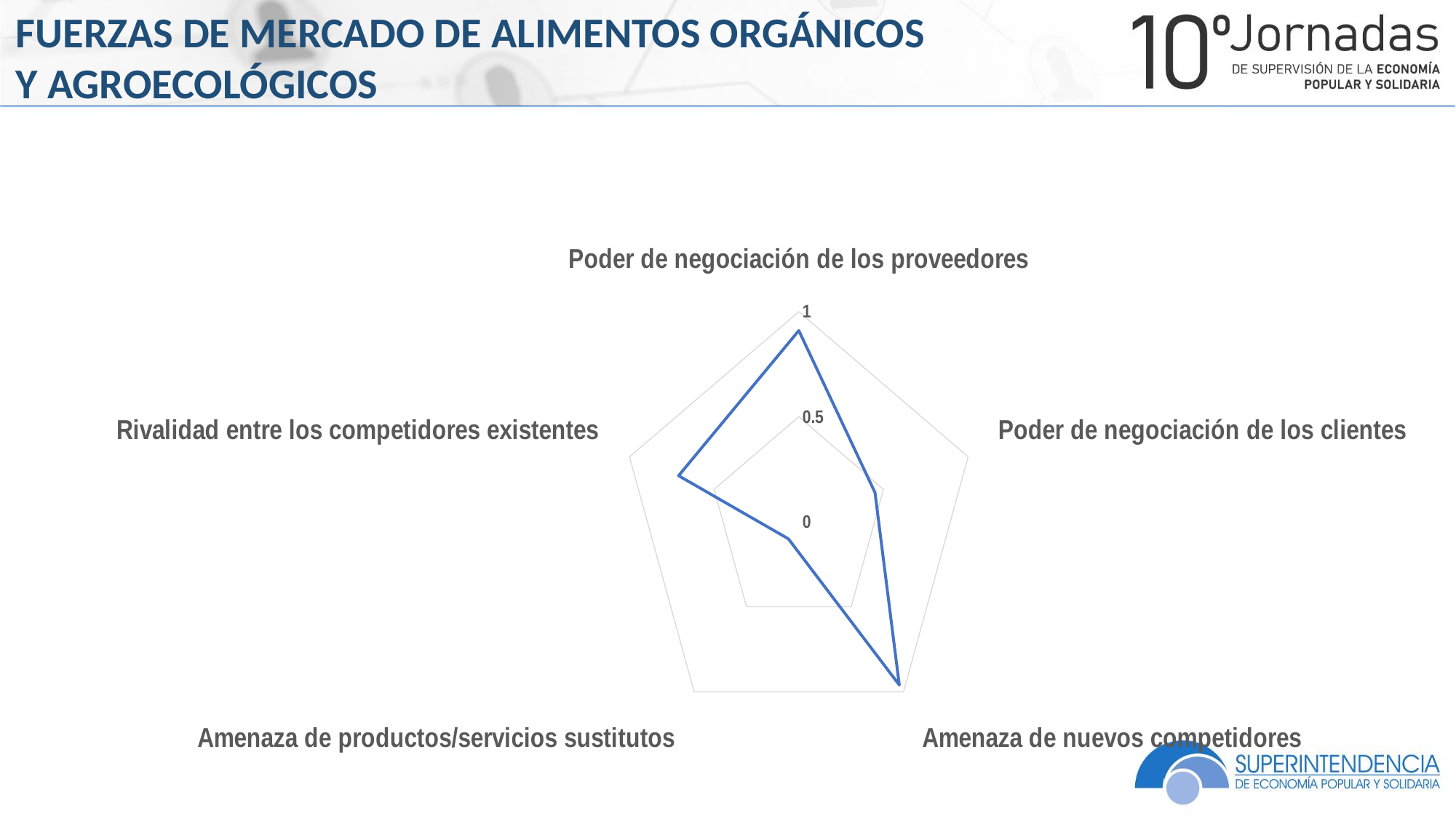

FUERZAS DE MERCADO DE ALIMENTOS ORGÁNICOS
Y AGROECOLÓGICOS

### Chart

| Category |  |
|---|---|
| Poder de negociación de los proveedores | 0.91 |
| Poder de negociación de los clientes | 0.45 |
| Amenaza de nuevos competidores | 0.96 |
| Amenaza de productos/servicios sustitutos | 0.1 |
| Rivalidad entre los competidores existentes | 0.71 |